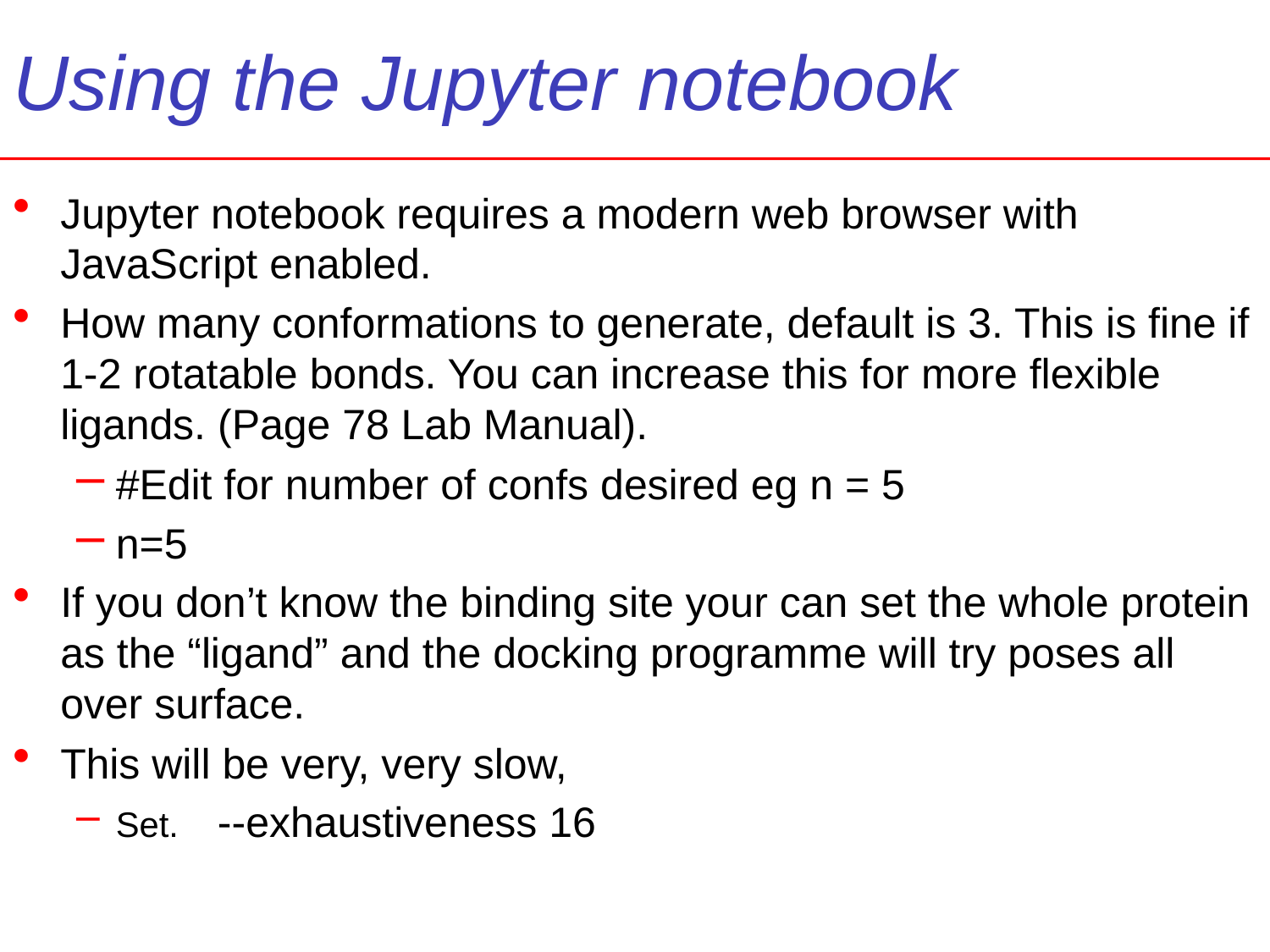

# Using the Jupyter notebook
Jupyter notebook requires a modern web browser with JavaScript enabled.
How many conformations to generate, default is 3. This is fine if 1-2 rotatable bonds. You can increase this for more flexible ligands. (Page 78 Lab Manual).
#Edit for number of confs desired eg n = 5
n=5
If you don’t know the binding site your can set the whole protein as the “ligand” and the docking programme will try poses all over surface.
This will be very, very slow,
Set.    --exhaustiveness 16